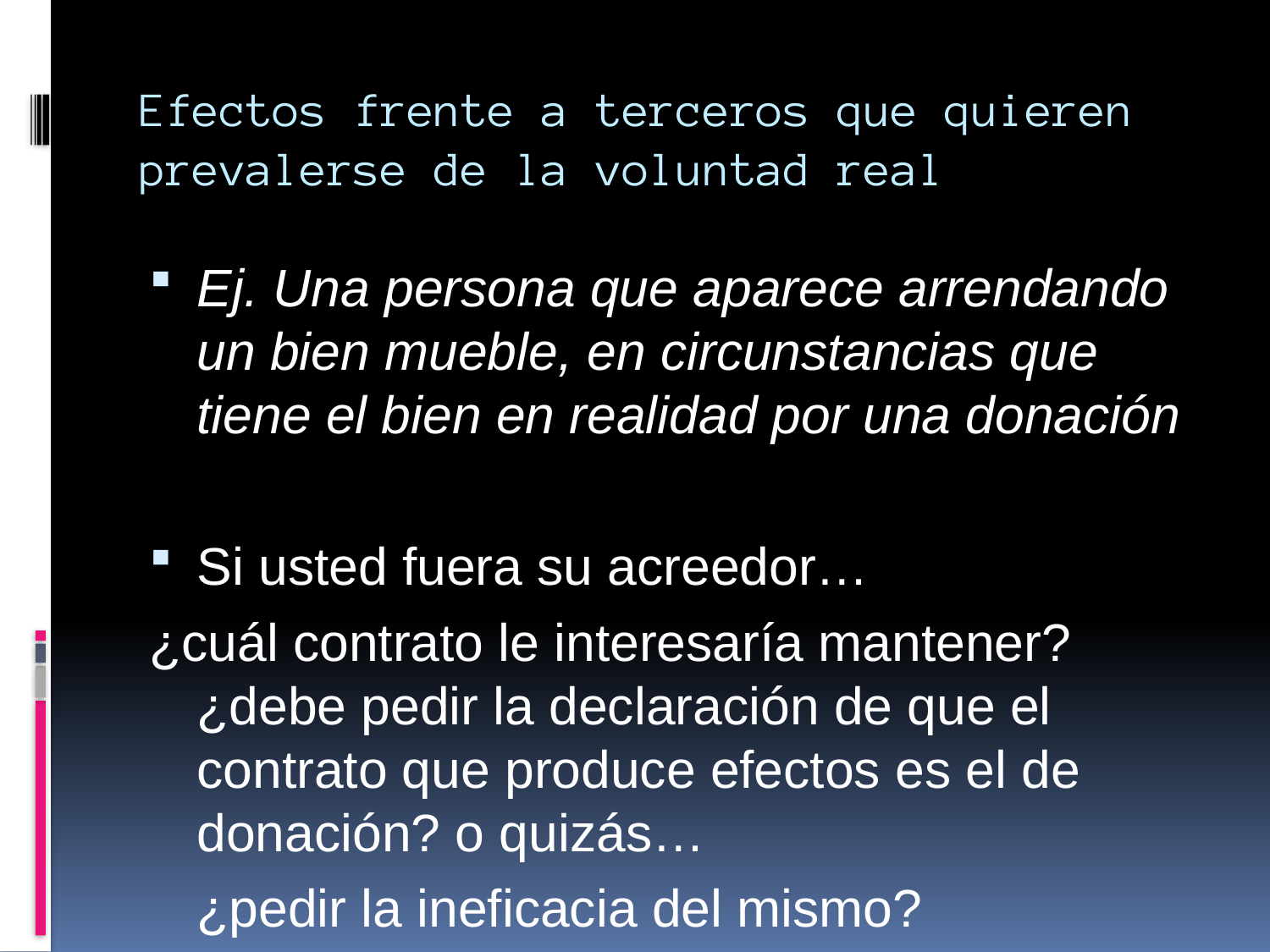

# Efectos frente a terceros que quieren prevalerse de la voluntad real
Ej. Una persona que aparece arrendando un bien mueble, en circunstancias que tiene el bien en realidad por una donación

Si usted fuera su acreedor…
¿cuál contrato le interesaría mantener?¿debe pedir la declaración de que el contrato que produce efectos es el de donación? o quizás…
	¿pedir la ineficacia del mismo?